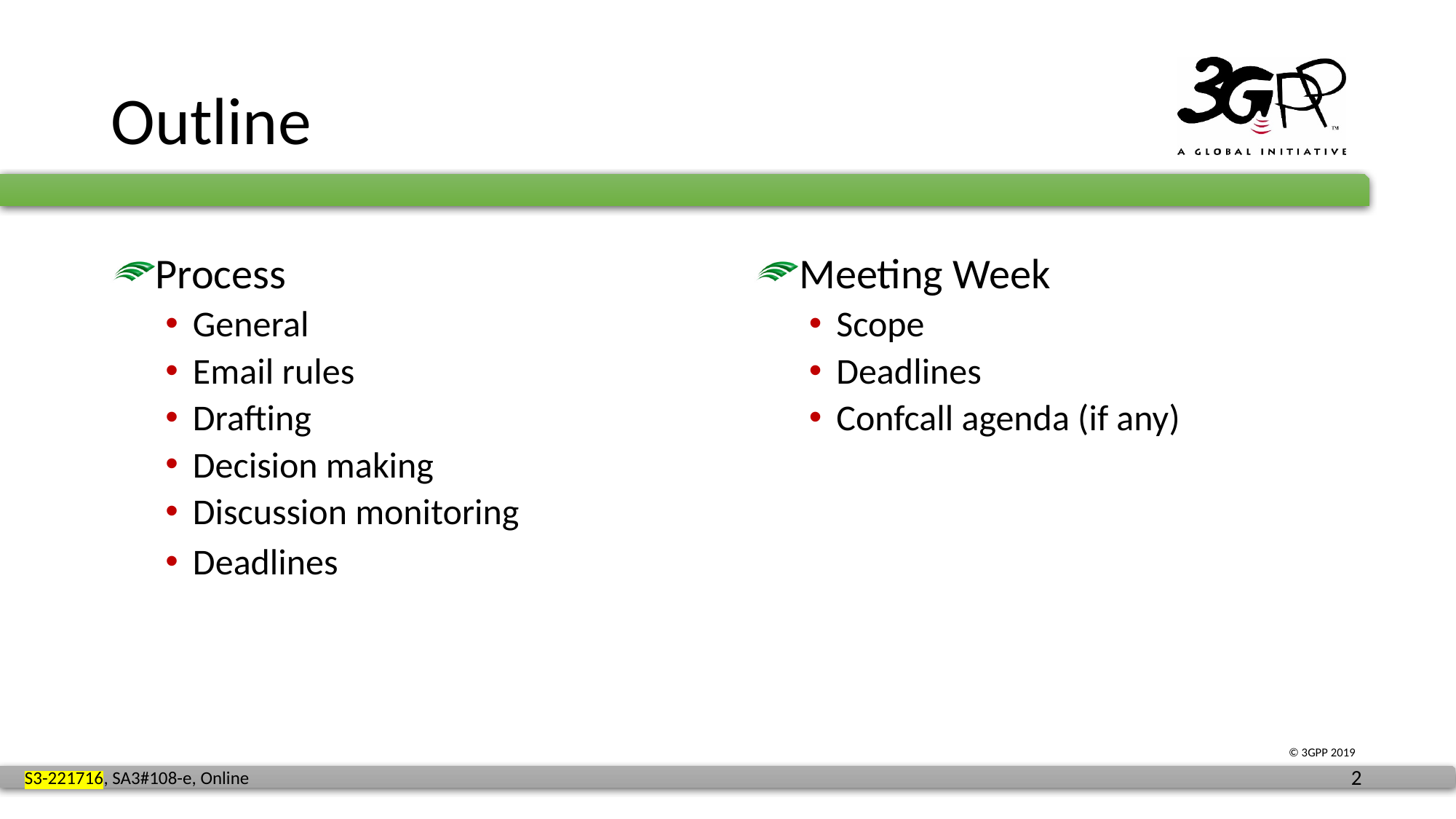

# Outline

Process
General
Email rules
Drafting
Decision making
Discussion monitoring

Meeting Week
Scope
Deadlines
Confcall agenda (if any)

Deadlines